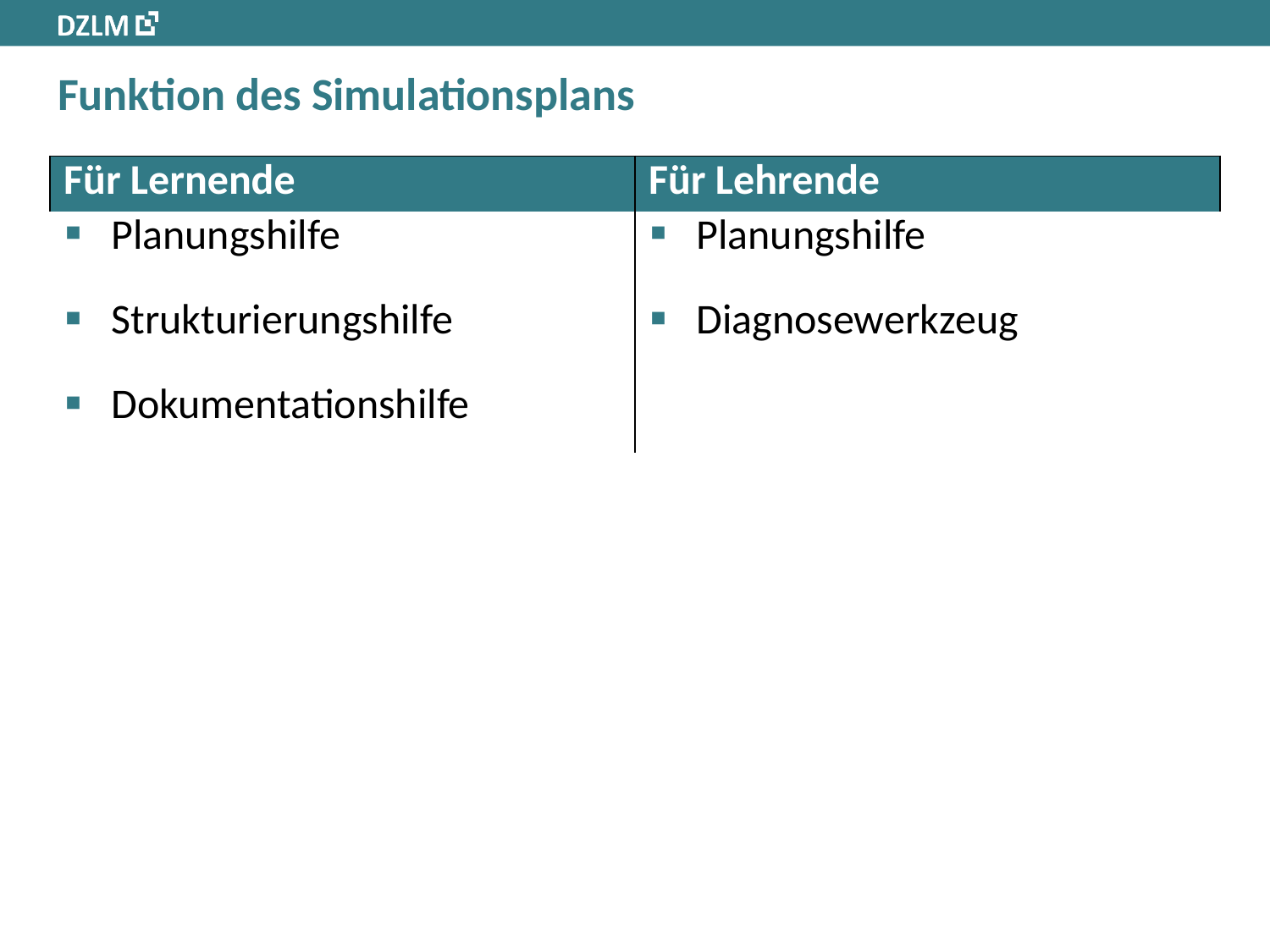

# Funktion des Simulationsplans
| Für Lernende | Für Lehrende |
| --- | --- |
| Planungshilfe Strukturierungshilfe Dokumentationshilfe | Planungshilfe Diagnosewerkzeug |